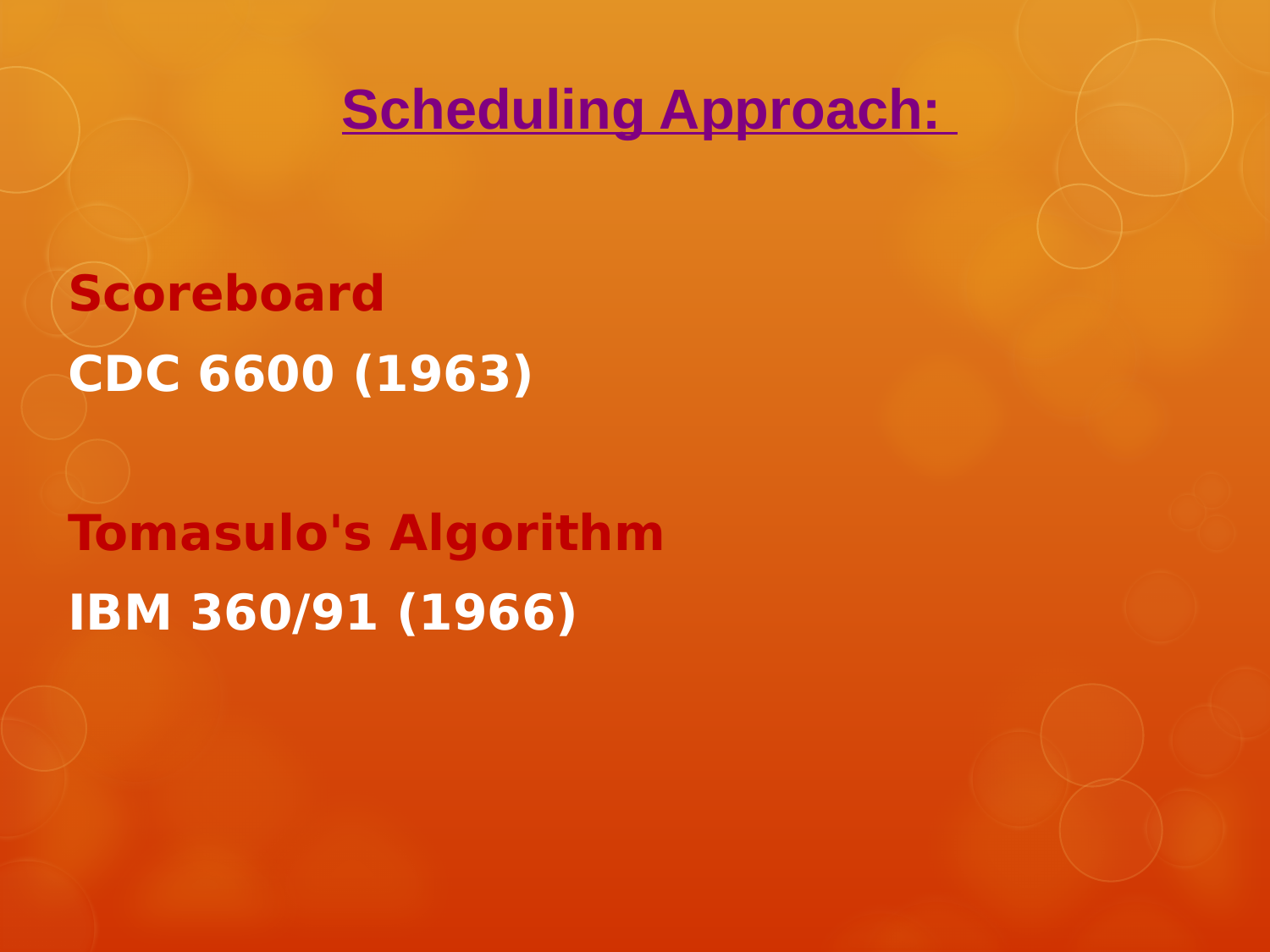

Scheduling Approach:

Scoreboard
CDC 6600 (1963)

Tomasulo's Algorithm
IBM 360/91 (1966)